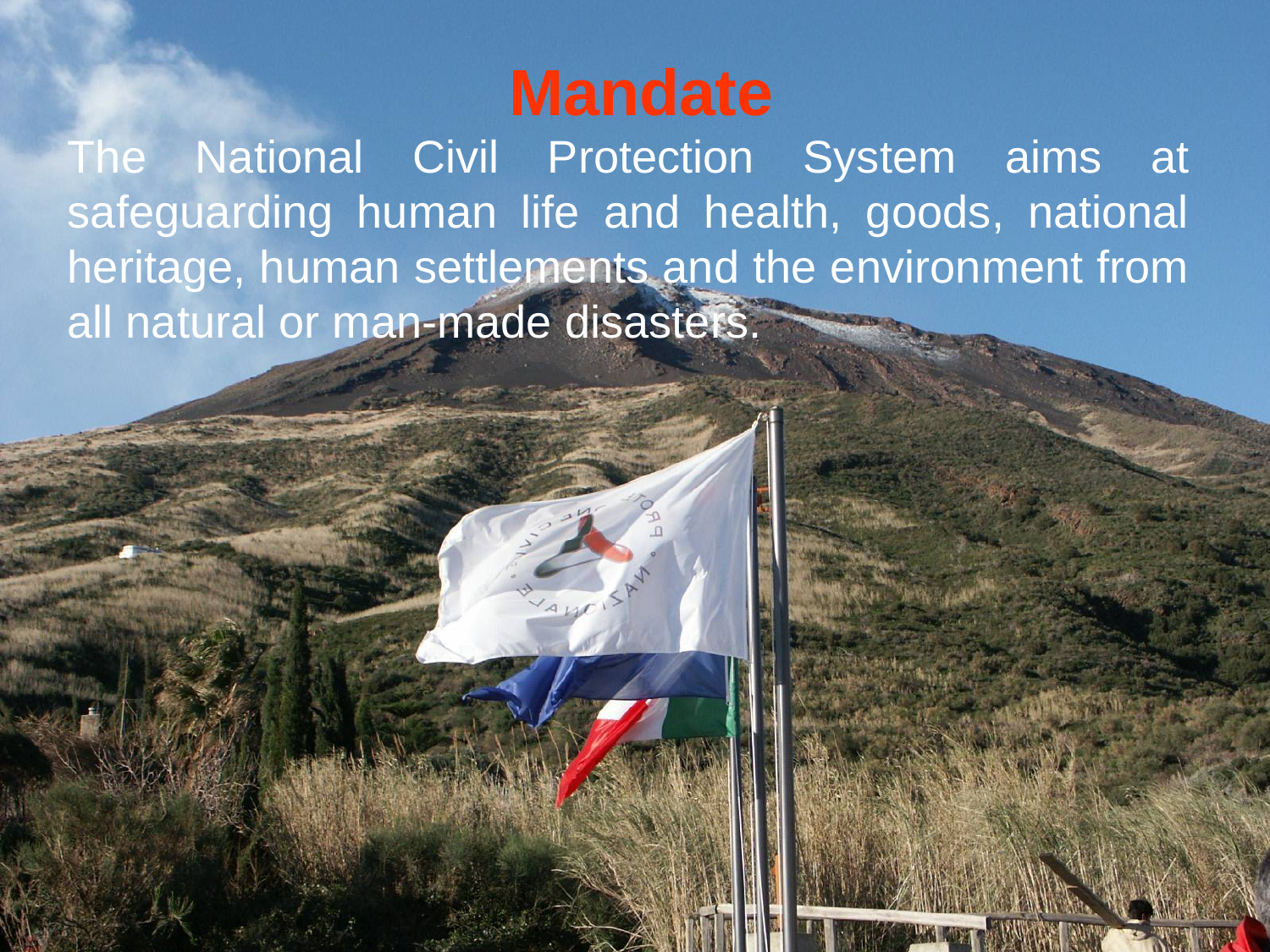

# Mandate
The National Civil Protection System aims at safeguarding human life and health, goods, national heritage, human settlements and the environment from all natural or man-made disasters.